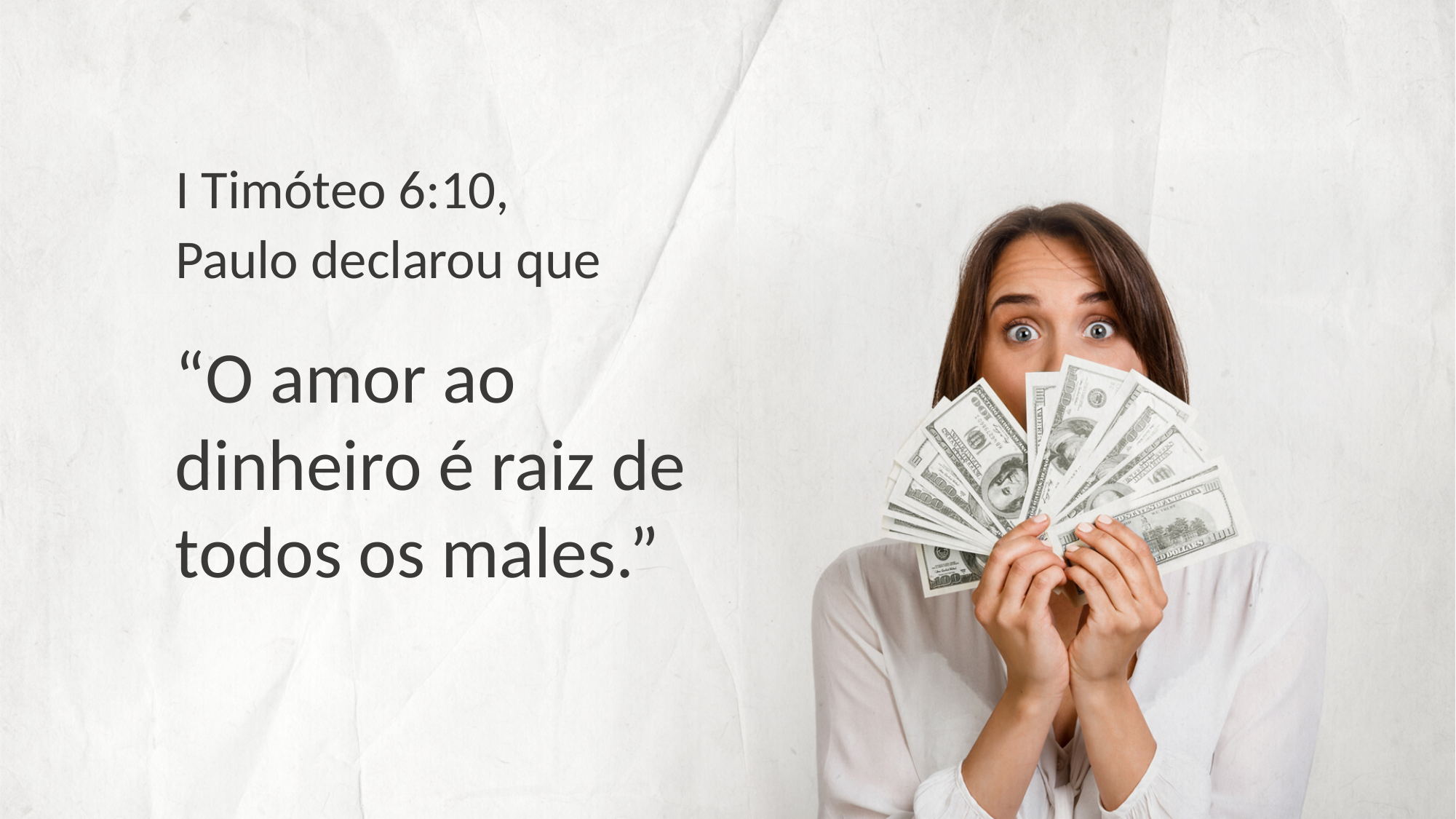

# I Timóteo 6:10, Paulo declarou que
“O amor ao dinheiro é raiz de todos os males.”